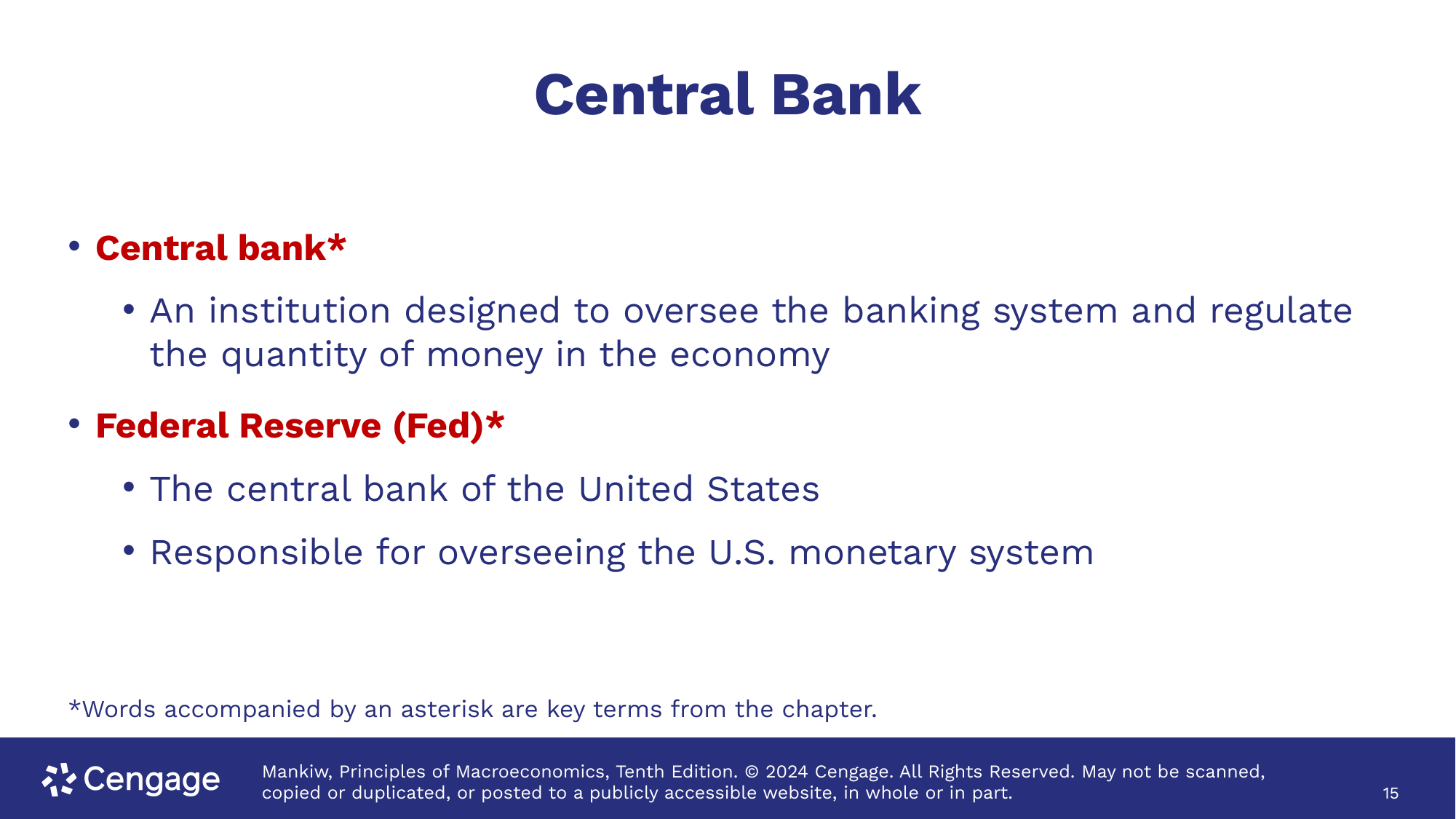

# Central Bank
Central bank*
An institution designed to oversee the banking system and regulate the quantity of money in the economy
Federal Reserve (Fed)*
The central bank of the United States
Responsible for overseeing the U.S. monetary system
*Words accompanied by an asterisk are key terms from the chapter.